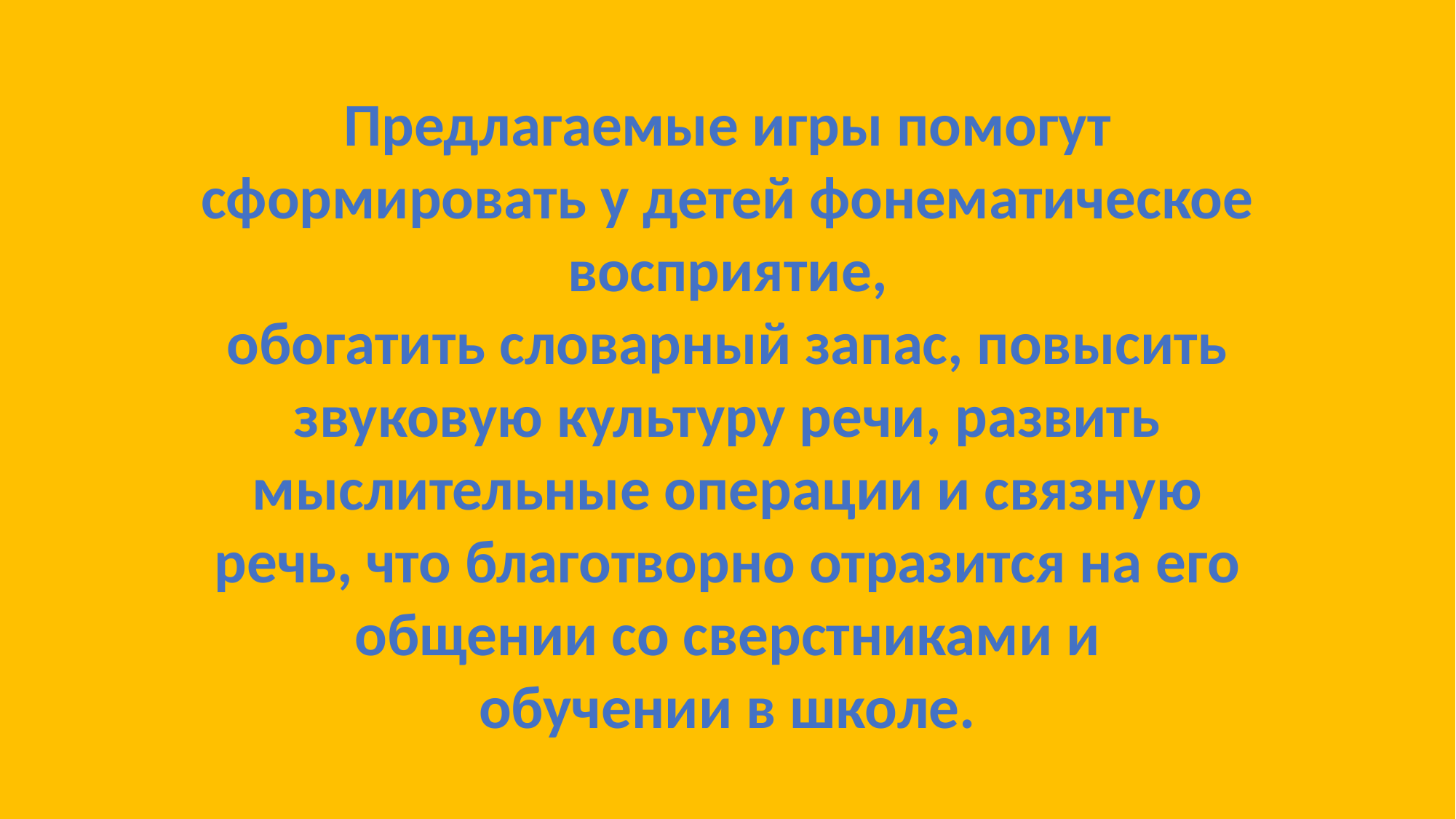

Предлагаемые игры помогут сформировать у детей фонематическое восприятие,
обогатить словарный запас, повысить звуковую культуру речи, развить мыслительные операции и связную речь, что благотворно отразится на его общении со сверстниками и
обучении в школе.